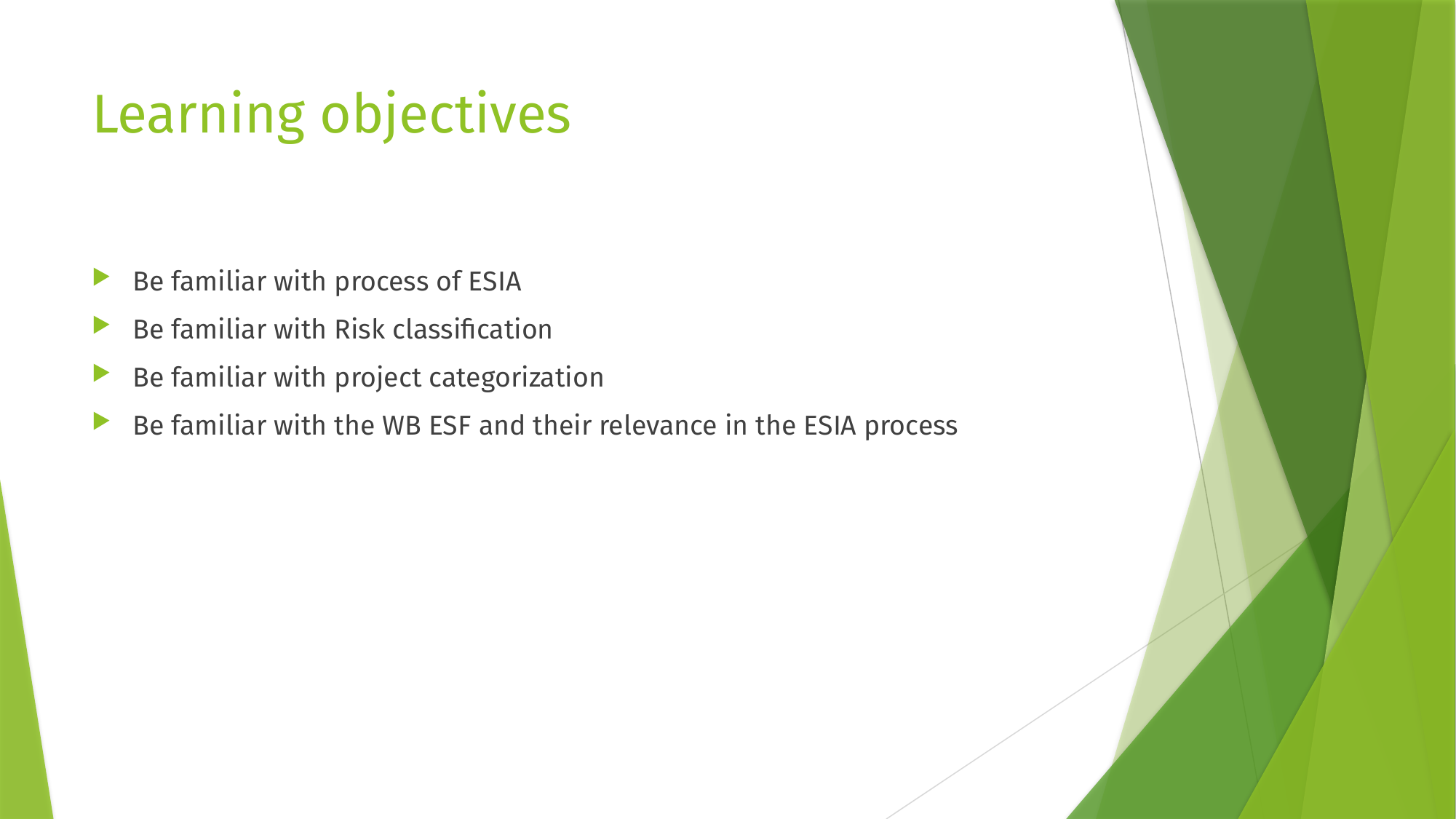

# Learning objectives
Be familiar with process of ESIA
Be familiar with Risk classification
Be familiar with project categorization
Be familiar with the WB ESF and their relevance in the ESIA process